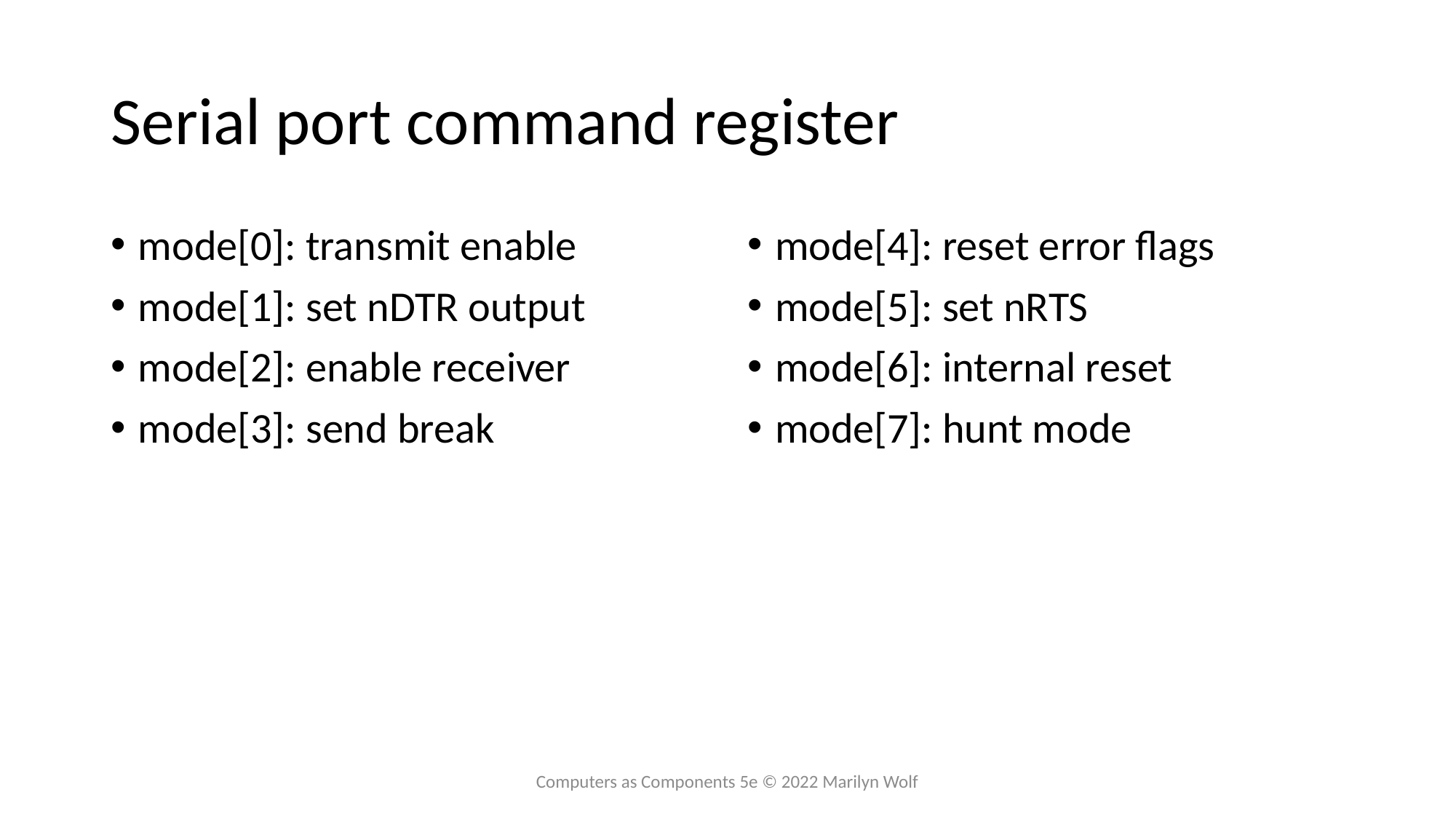

# Serial port command register
mode[0]: transmit enable
mode[1]: set nDTR output
mode[2]: enable receiver
mode[3]: send break

mode[4]: reset error flags
mode[5]: set nRTS
mode[6]: internal reset
mode[7]: hunt mode

Computers as Components 5e © 2022 Marilyn Wolf